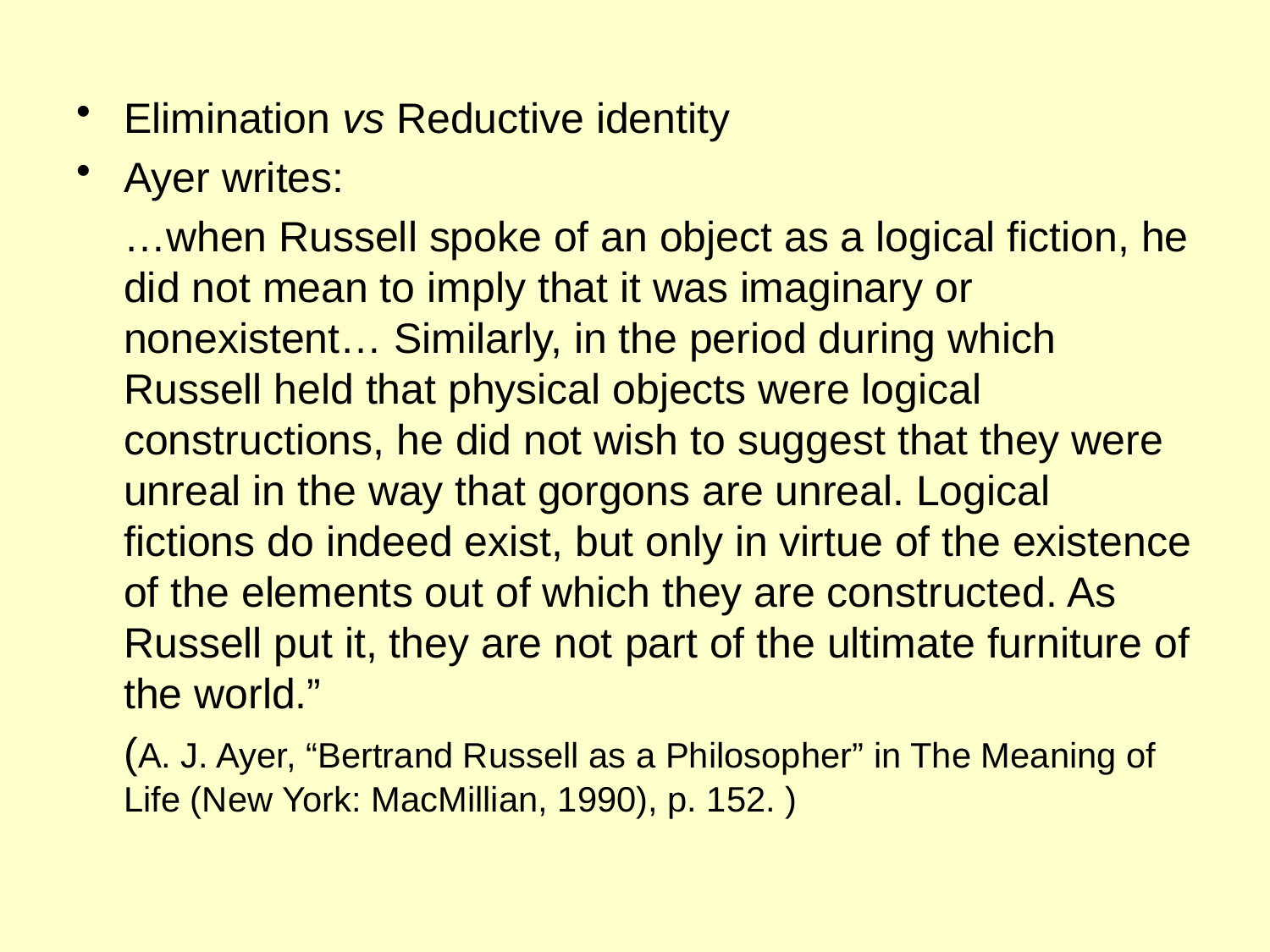

Elimination vs Reductive identity
Ayer writes:
	…when Russell spoke of an object as a logical fiction, he did not mean to imply that it was imaginary or nonexistent… Similarly, in the period during which Russell held that physical objects were logical constructions, he did not wish to suggest that they were unreal in the way that gorgons are unreal. Logical fictions do indeed exist, but only in virtue of the existence of the elements out of which they are constructed. As Russell put it, they are not part of the ultimate furniture of the world.”
	(A. J. Ayer, “Bertrand Russell as a Philosopher” in The Meaning of Life (New York: MacMillian, 1990), p. 152. )